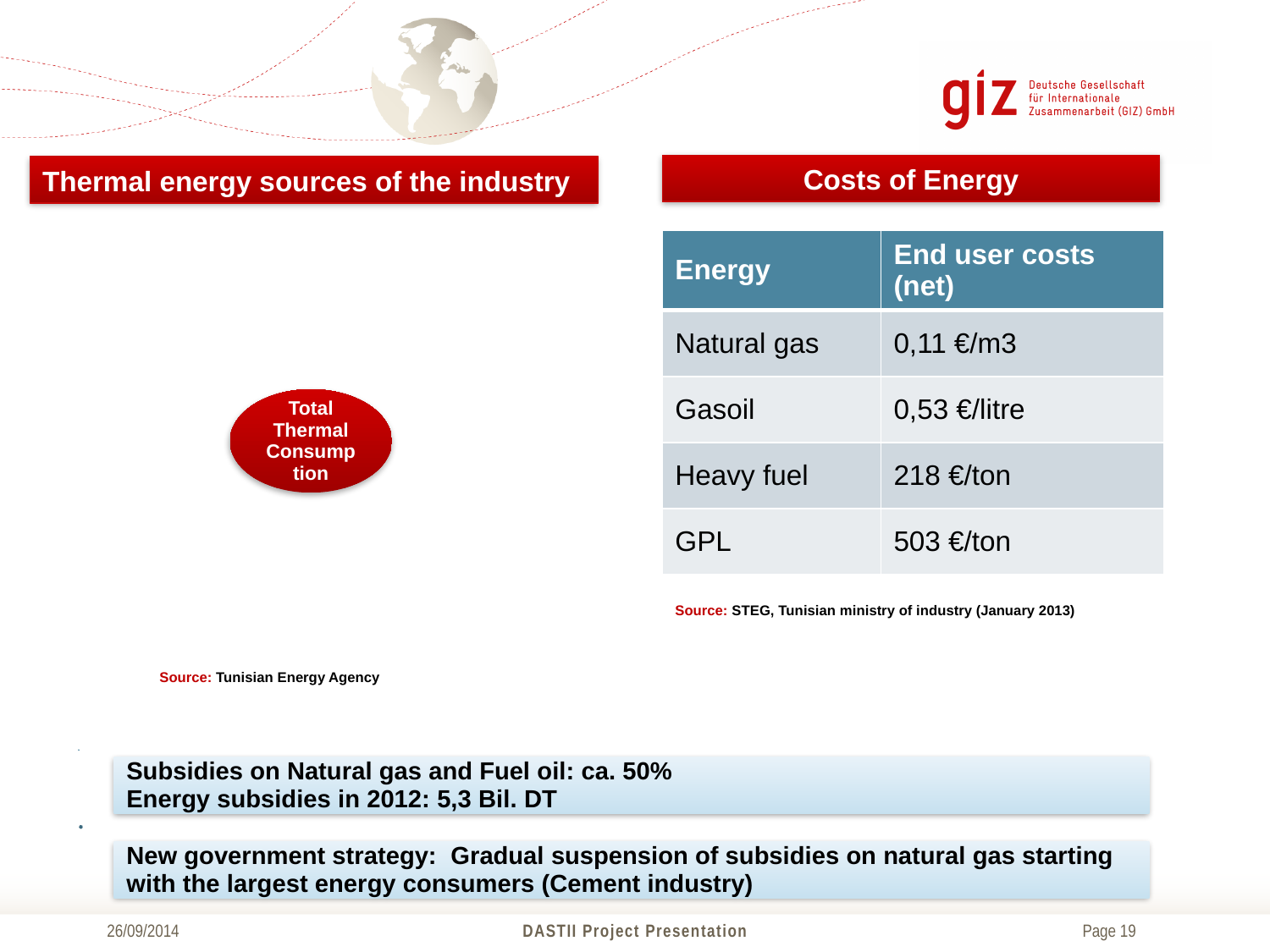

Costs of Energy
Thermal energy sources of the industry
| Energy | End user costs (net) |
| --- | --- |
| Natural gas | 0,11 €/m3 |
| Gasoil | 0,53 €/litre |
| Heavy fuel | 218 €/ton |
| GPL | 503 €/ton |
Total Thermal Consumption
Natural Gas
Fuel Oil
Gasoil
GPL
Source: STEG, Tunisian ministry of industry (January 2013)
Source: Tunisian Energy Agency
Subsidies on Natural gas and Fuel oil: ca. 50%
Energy subsidies in 2012: 5,3 Bil. DT
New government strategy:  Gradual suspension of subsidies on natural gas starting with the largest energy consumers (Cement industry)
26/09/2014
DASTII Project Presentation